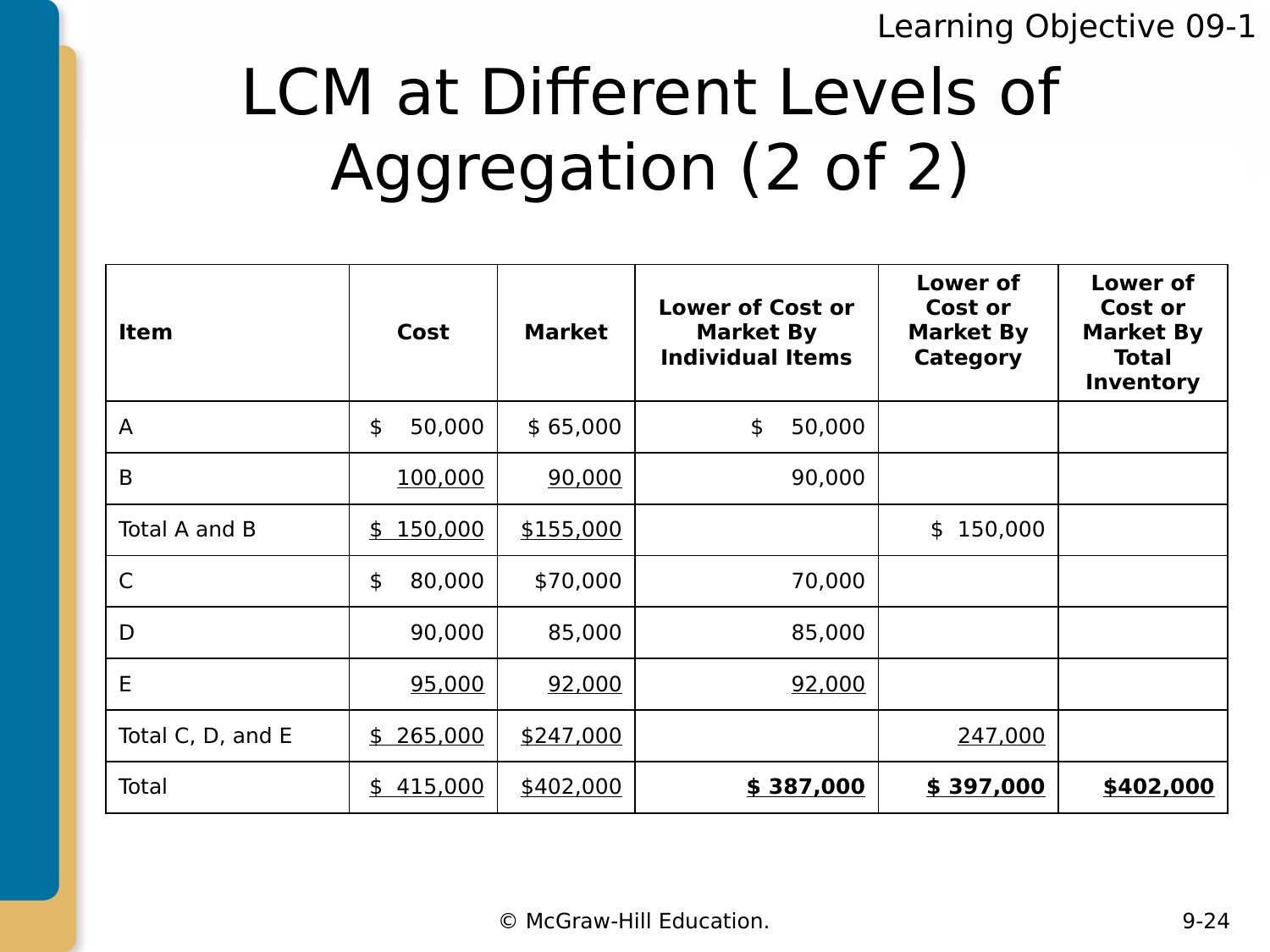

Learning Objective 09-1
# LCM at Different Levels of Aggregation (2 of 2)
| Item | Cost | Market | Lower of Cost or Market By Individual Items | Lower of Cost or Market By Category | Lower of Cost or Market By Total Inventory |
| --- | --- | --- | --- | --- | --- |
| A | $ 50,000 | $ 65,000 | $ 50,000 |  |  |
| B | 100,000 | 90,000 | 90,000 |  |  |
| Total A and B | $ 150,000 | $155,000 |  | $ 150,000 |  |
| C | $ 80,000 | $70,000 | 70,000 |  |  |
| D | 90,000 | 85,000 | 85,000 |  |  |
| E | 95,000 | 92,000 | 92,000 |  |  |
| Total C, D, and E | $ 265,000 | $247,000 |  | 247,000 |  |
| Total | $ 415,000 | $402,000 | $ 387,000 | $ 397,000 | $402,000 |